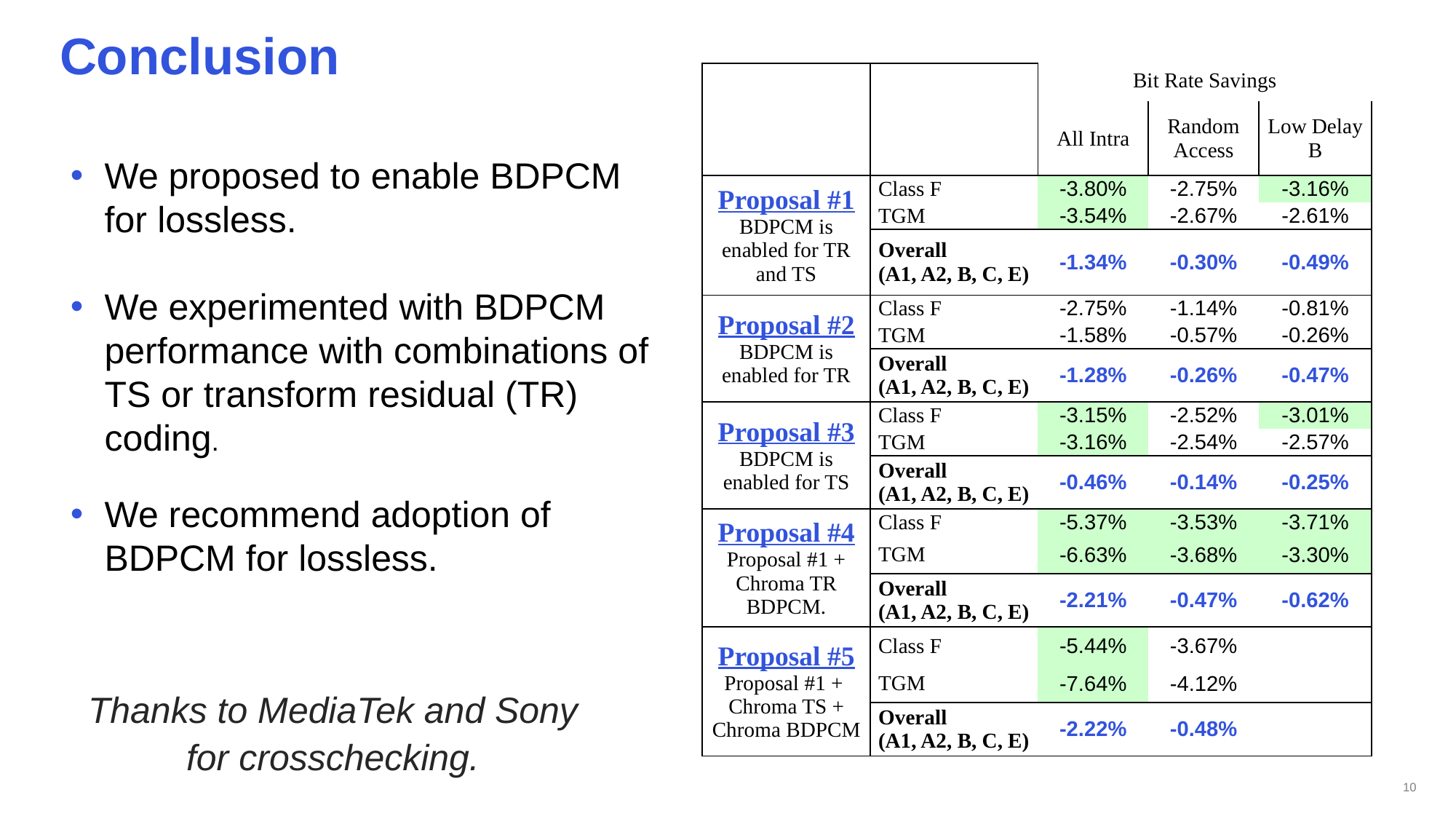

Conclusion
|  |  | Bit Rate Savings |  |  |
| --- | --- | --- | --- | --- |
|  |  | All Intra | Random Access | Low Delay B |
| Proposal #1 BDPCM is enabled for TR and TS | Class F | -3.80% | -2.75% | -3.16% |
|  | TGM | -3.54% | -2.67% | -2.61% |
|  | Overall (A1, A2, B, C, E) | -1.34% | -0.30% | -0.49% |
| Proposal #2 BDPCM is enabled for TR | Class F | -2.75% | -1.14% | -0.81% |
|  | TGM | -1.58% | -0.57% | -0.26% |
|  | Overall (A1, A2, B, C, E) | -1.28% | -0.26% | -0.47% |
| Proposal #3 BDPCM is enabled for TS | Class F | -3.15% | -2.52% | -3.01% |
|  | TGM | -3.16% | -2.54% | -2.57% |
|  | Overall (A1, A2, B, C, E) | -0.46% | -0.14% | -0.25% |
| Proposal #4 Proposal #1 + Chroma TR BDPCM. | Class F | -5.37% | -3.53% | -3.71% |
|  | TGM | -6.63% | -3.68% | -3.30% |
|  | Overall (A1, A2, B, C, E) | -2.21% | -0.47% | -0.62% |
| Proposal #5 Proposal #1 + Chroma TS + Chroma BDPCM | Class F | -5.44% | -3.67% |  |
|  | TGM | -7.64% | -4.12% |  |
|  | Overall (A1, A2, B, C, E) | -2.22% | -0.48% |  |
We proposed to enable BDPCM for lossless.

We experimented with BDPCM performance with combinations of TS or transform residual (TR) coding.

We recommend adoption of BDPCM for lossless.

Thanks to MediaTek and Sony
for crosschecking.